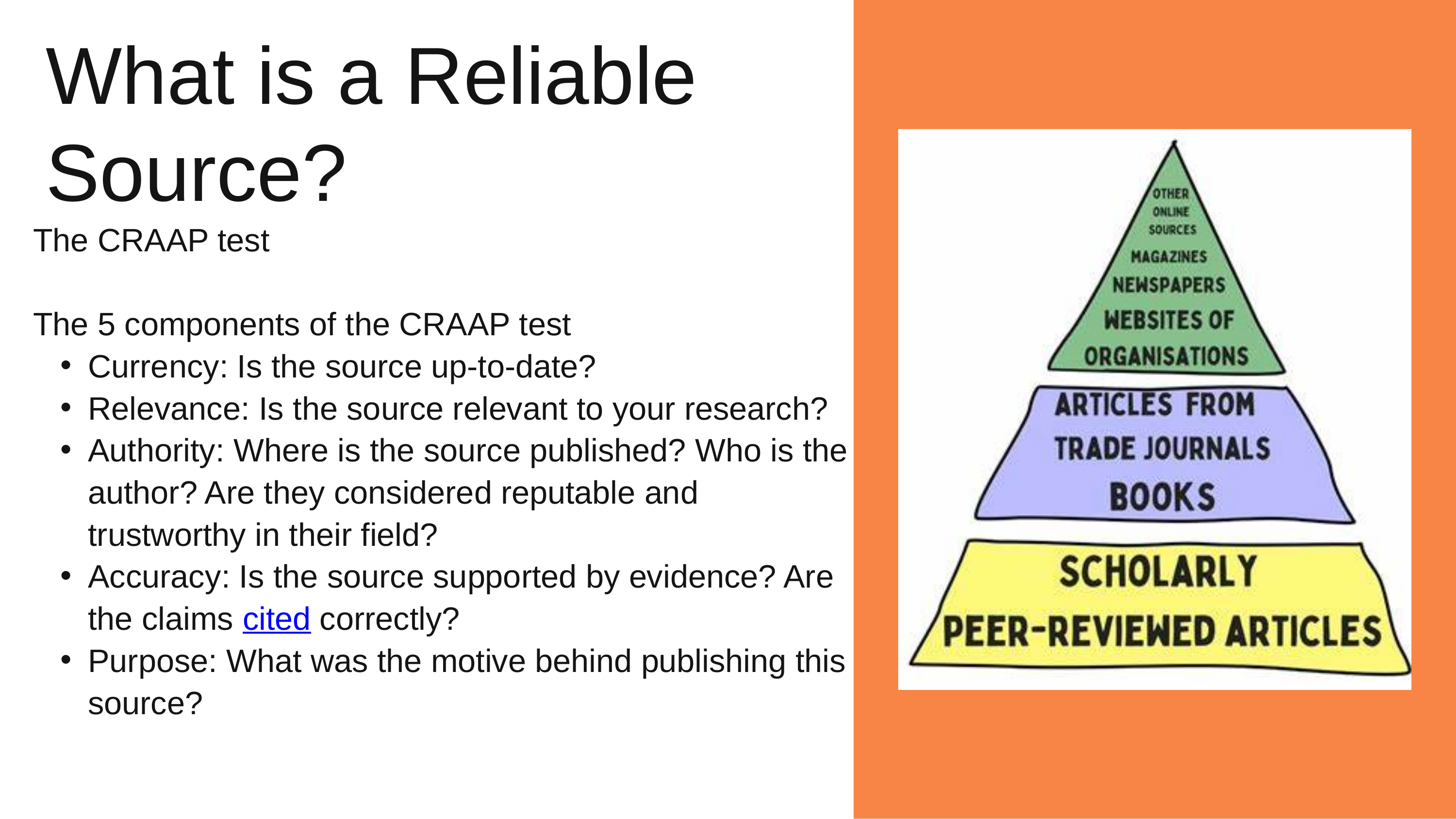

What is a Reliable Source?

The CRAAP test

The 5 components of the CRAAP test
Currency: Is the source up-to-date?
Relevance: Is the source relevant to your research?
Authority: Where is the source published? Who is the author? Are they considered reputable and trustworthy in their field?
Accuracy: Is the source supported by evidence? Are the claims cited correctly?
Purpose: What was the motive behind publishing this source?